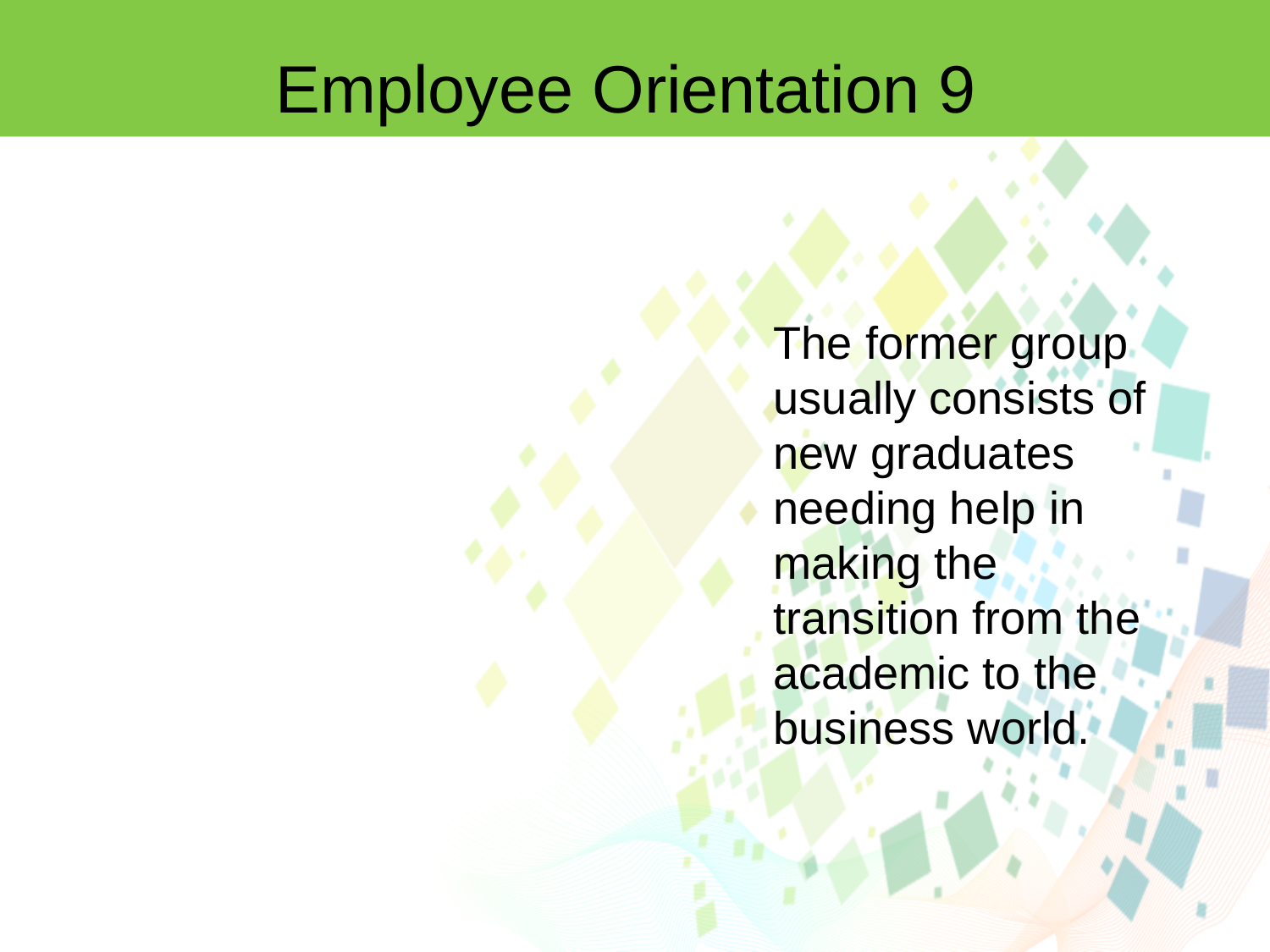

Employee Orientation 9
The former group
usually consists of new graduates needing help in making the transition from the
academic to the business world.